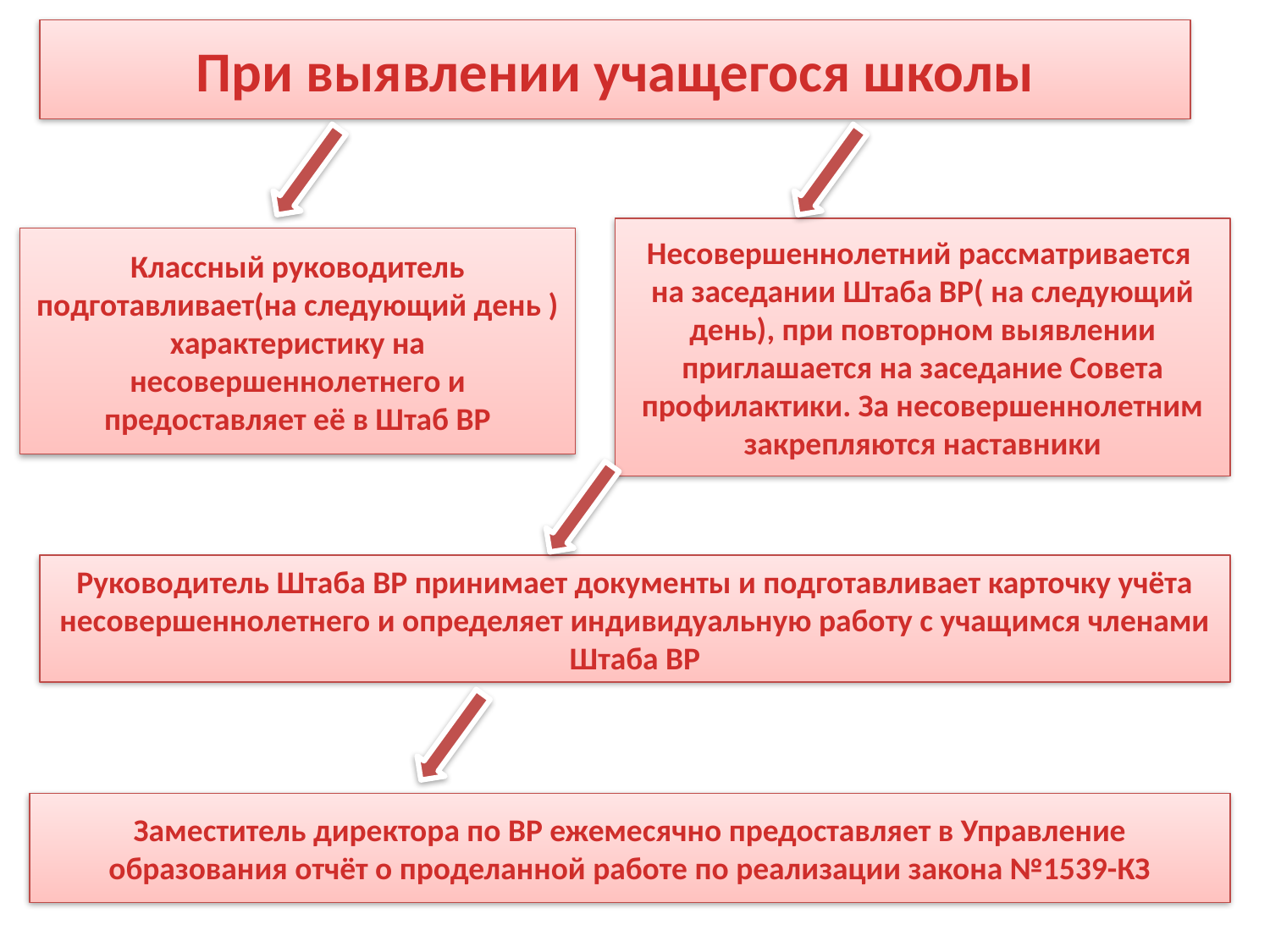

При выявлении учащегося школы

Несовершеннолетний рассматривается  на заседании Штаба ВР( на следующий день), при повторном выявлении приглашается на заседание Совета профилактики. За несовершеннолетним закрепляются наставники
Классный руководитель подготавливает(на следующий день ) характеристику на несовершеннолетнего и предоставляет её в Штаб ВР

Руководитель Штаба ВР принимает документы и подготавливает карточку учёта несовершеннолетнего и определяет индивидуальную работу с учащимся членами Штаба ВР

Заместитель директора по ВР ежемесячно предоставляет в Управление образования отчёт о проделанной работе по реализации закона №1539-КЗ